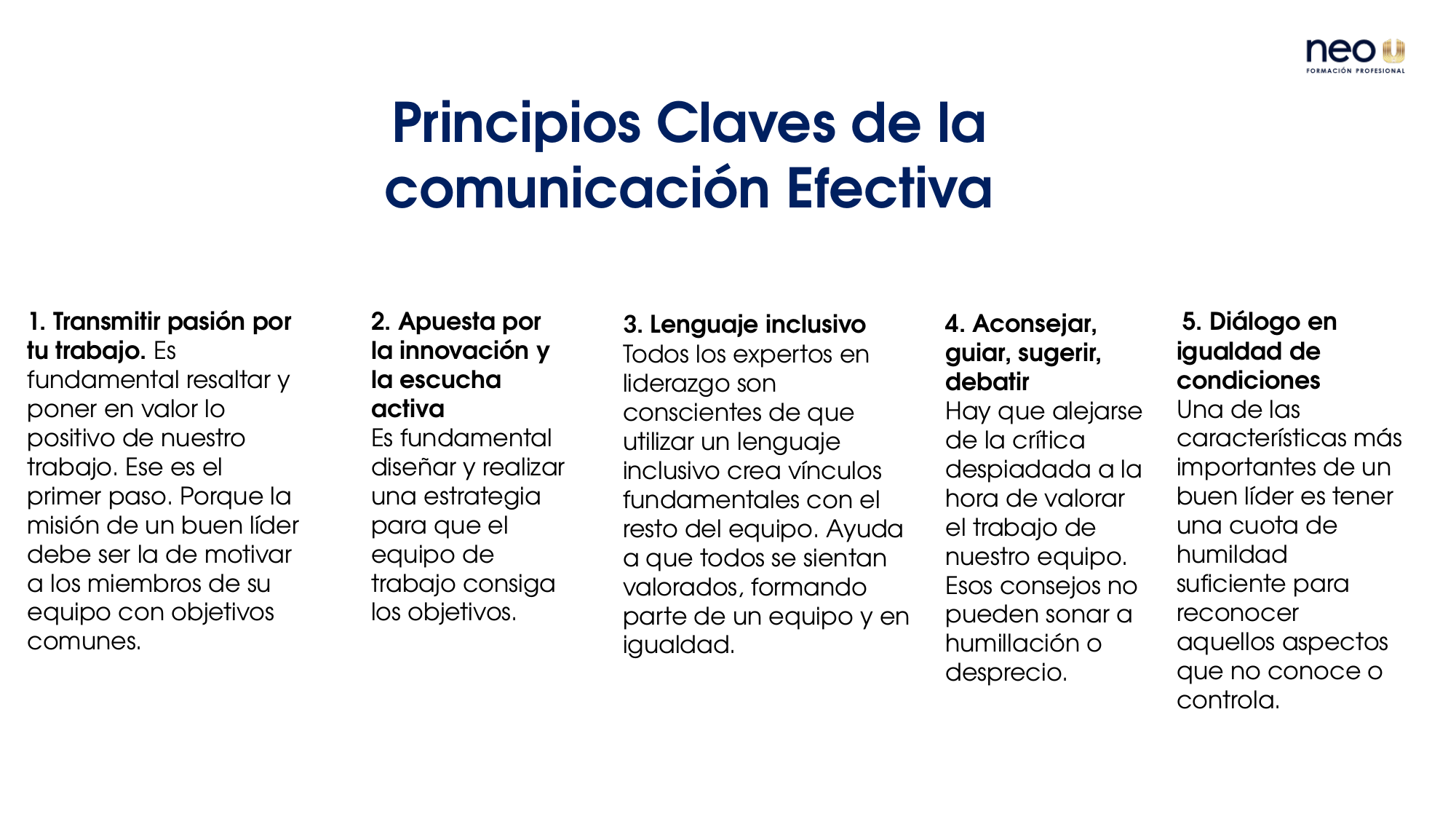

Principios Claves de la comunicación Efectiva

 5. Diálogo en igualdad de condiciones
Una de las características más importantes de un buen líder es tener una cuota de humildad suficiente para reconocer aquellos aspectos que no conoce o controla.
1. Transmitir pasión por tu trabajo. Es fundamental resaltar y poner en valor lo positivo de nuestro trabajo. Ese es el primer paso. Porque la misión de un buen líder debe ser la de motivar a los miembros de su equipo con objetivos comunes.
2. Apuesta por la innovación y la escucha activa
Es fundamental diseñar y realizar una estrategia para que el equipo de trabajo consiga los objetivos.
3. Lenguaje inclusivo
Todos los expertos en liderazgo son conscientes de que utilizar un lenguaje inclusivo crea vínculos fundamentales con el resto del equipo. Ayuda a que todos se sientan valorados, formando parte de un equipo y en igualdad.
4. Aconsejar, guiar, sugerir, debatir
Hay que alejarse de la crítica despiadada a la hora de valorar el trabajo de nuestro equipo. Esos consejos no pueden sonar a humillación o desprecio.